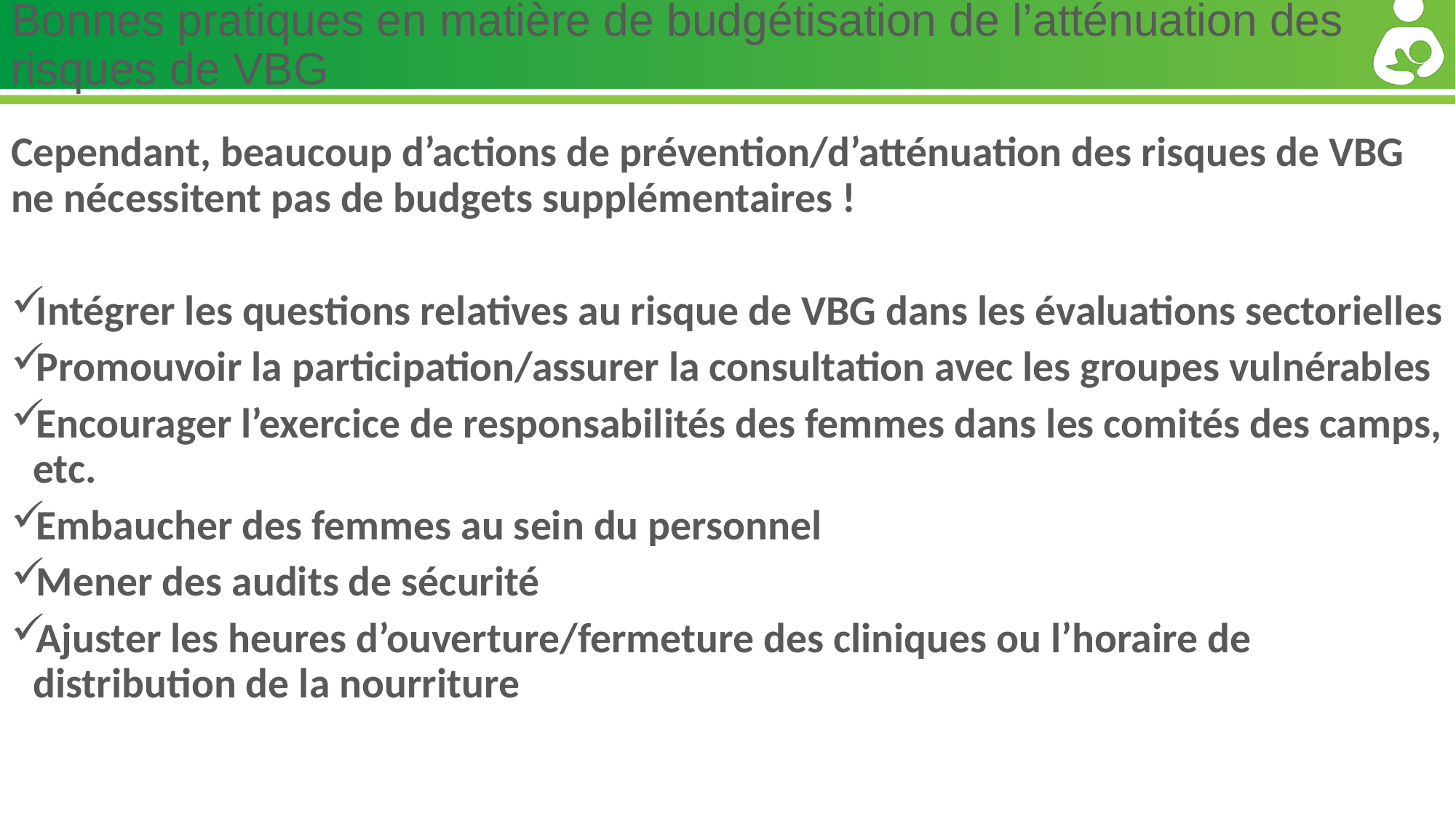

# Bonnes pratiques en matière de budgétisation de l’atténuation des risques de VBG
Cependant, beaucoup d’actions de prévention/d’atténuation des risques de VBG ne nécessitent pas de budgets supplémentaires !

Intégrer les questions relatives au risque de VBG dans les évaluations sectorielles
Promouvoir la participation/assurer la consultation avec les groupes vulnérables
Encourager l’exercice de responsabilités des femmes dans les comités des camps, etc.
Embaucher des femmes au sein du personnel
Mener des audits de sécurité
Ajuster les heures d’ouverture/fermeture des cliniques ou l’horaire de distribution de la nourriture